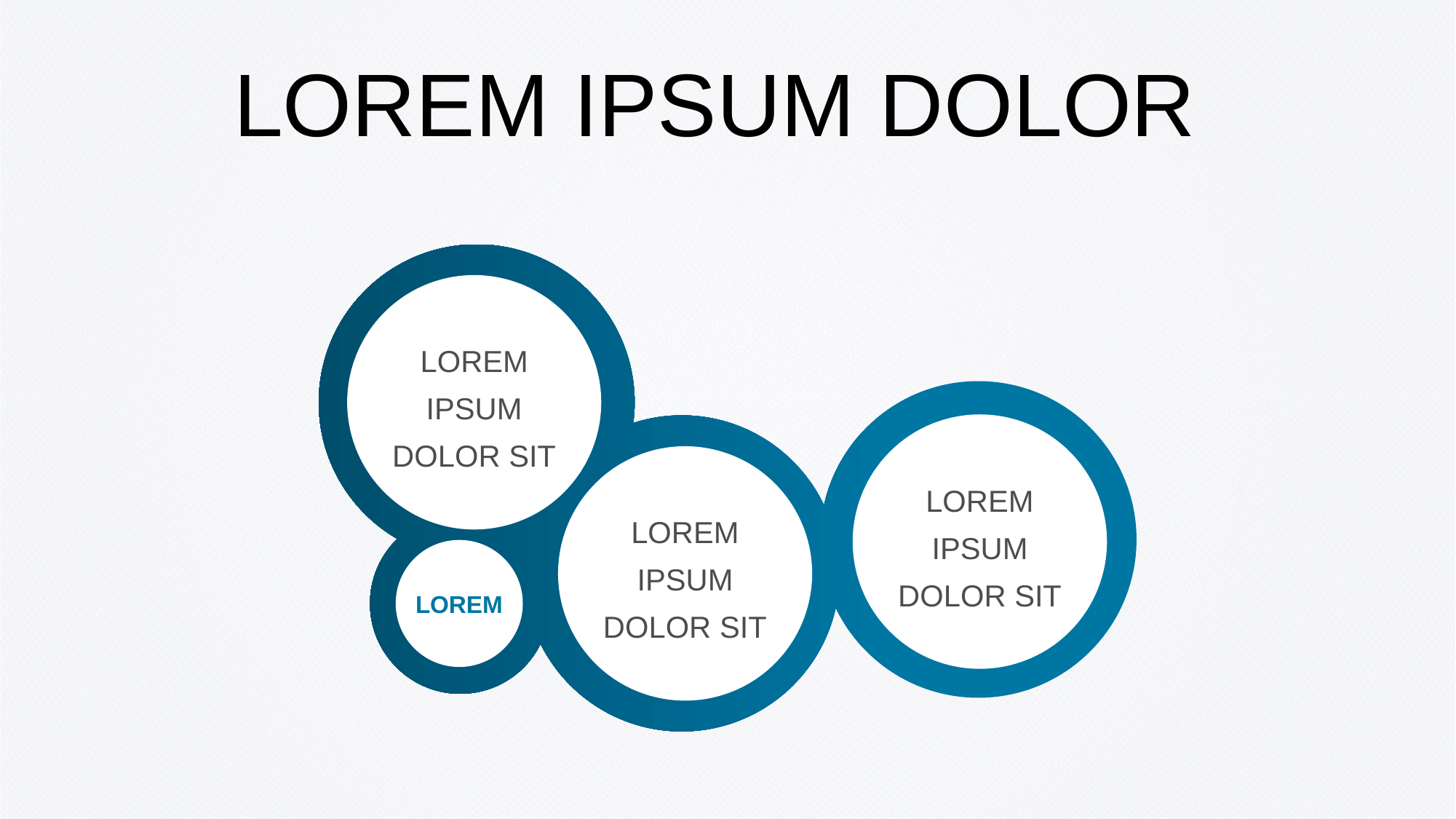

# LOREM IPSUM DOLOR

LOREM IPSUM DOLOR SIT
LOREM IPSUM DOLOR SIT
LOREM IPSUM DOLOR SIT
LOREM